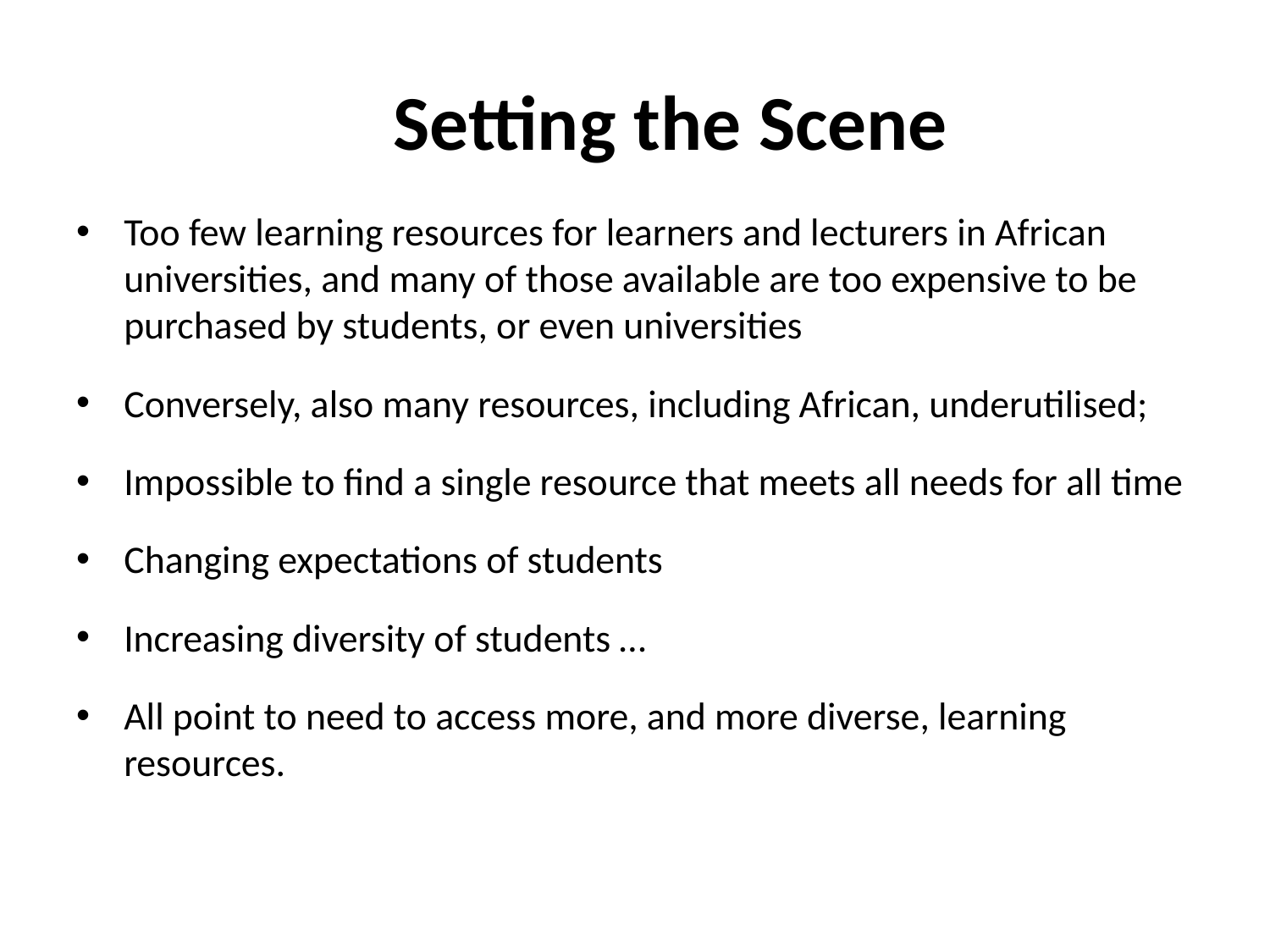

# Setting the Scene
Too few learning resources for learners and lecturers in African universities, and many of those available are too expensive to be purchased by students, or even universities
Conversely, also many resources, including African, underutilised;
Impossible to find a single resource that meets all needs for all time
Changing expectations of students
Increasing diversity of students …
All point to need to access more, and more diverse, learning resources.